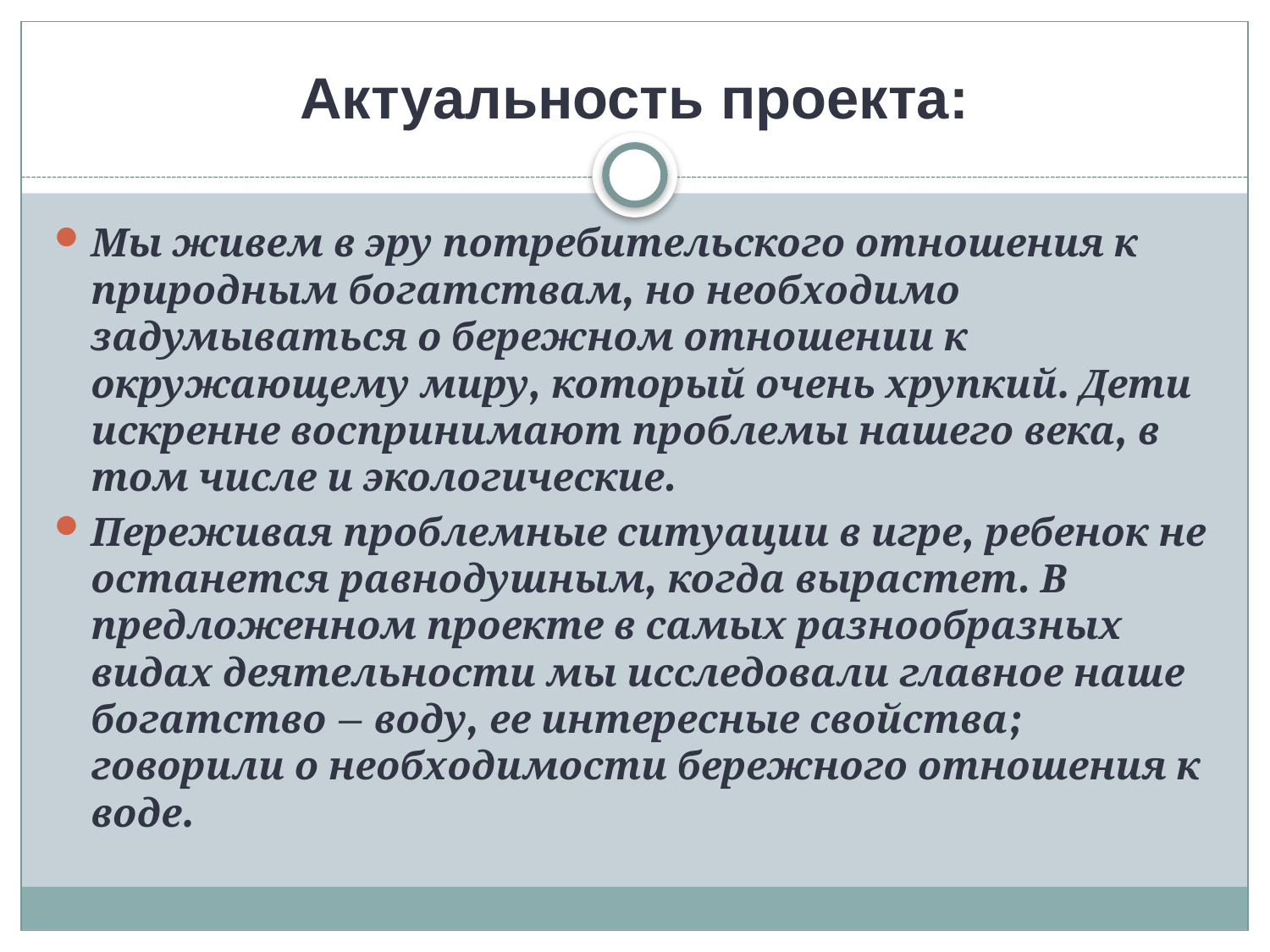

# Актуальность проекта:
Мы живем в эру потребительского отношения к природным богатствам, но необходимо задумываться о бережном отношении к окружающему миру, который очень хрупкий. Дети искренне воспринимают проблемы нашего века, в том числе и экологические.
Переживая проблемные ситуации в игре, ребенок не останется равнодушным, когда вырастет. В предложенном проекте в самых разнообразных видах деятельности мы исследовали главное наше богатство – воду, ее интересные свойства; говорили о необходимости бережного отношения к воде.